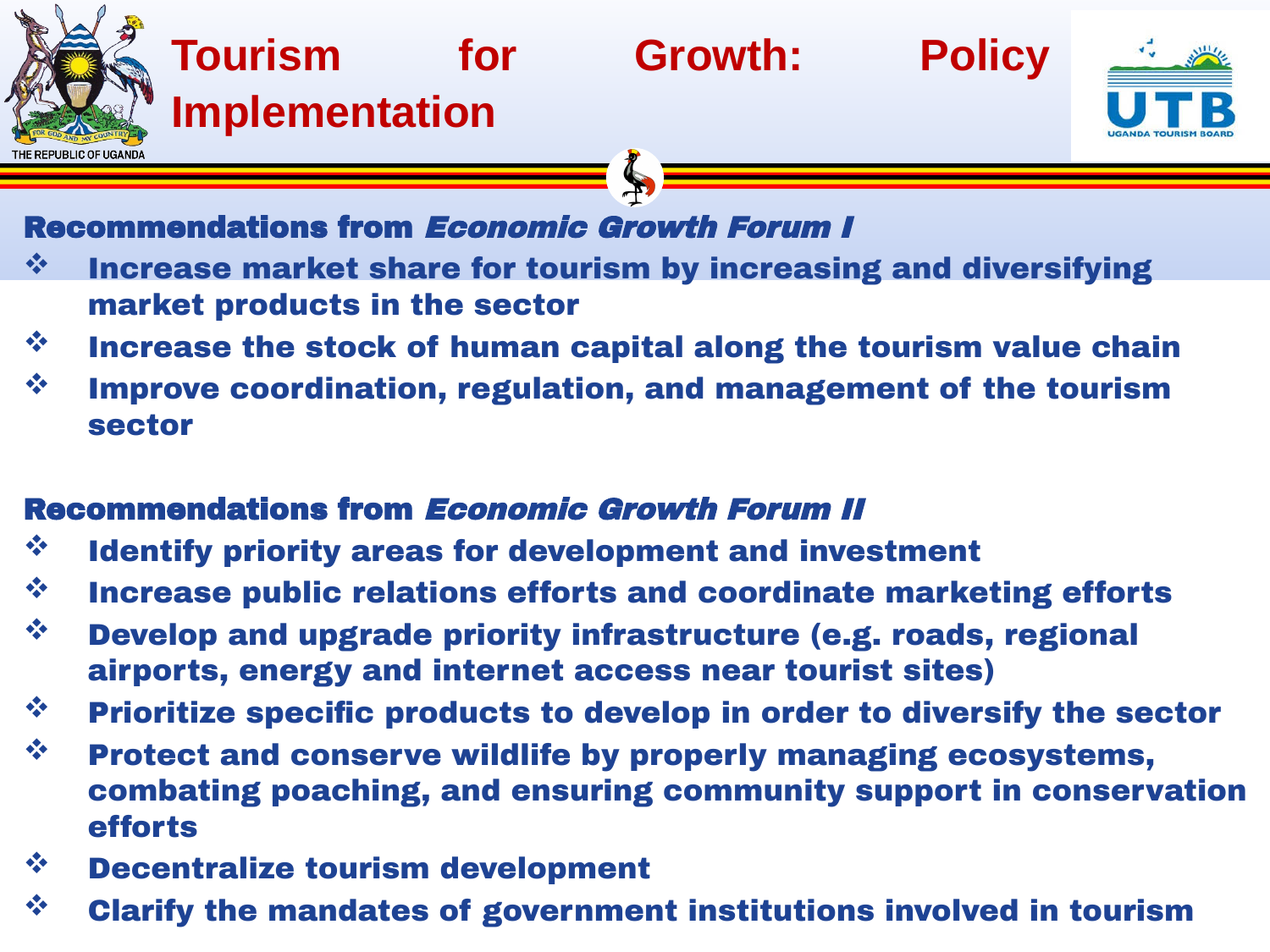

# Tourism for Growth: Policy Implementation
Recommendations from Economic Growth Forum I
Increase market share for tourism by increasing and diversifying market products in the sector
Increase the stock of human capital along the tourism value chain
Improve coordination, regulation, and management of the tourism sector

Recommendations from Economic Growth Forum II
Identify priority areas for development and investment
Increase public relations efforts and coordinate marketing efforts
Develop and upgrade priority infrastructure (e.g. roads, regional airports, energy and internet access near tourist sites)
Prioritize specific products to develop in order to diversify the sector
Protect and conserve wildlife by properly managing ecosystems, combating poaching, and ensuring community support in conservation efforts
Decentralize tourism development
Clarify the mandates of government institutions involved in tourism